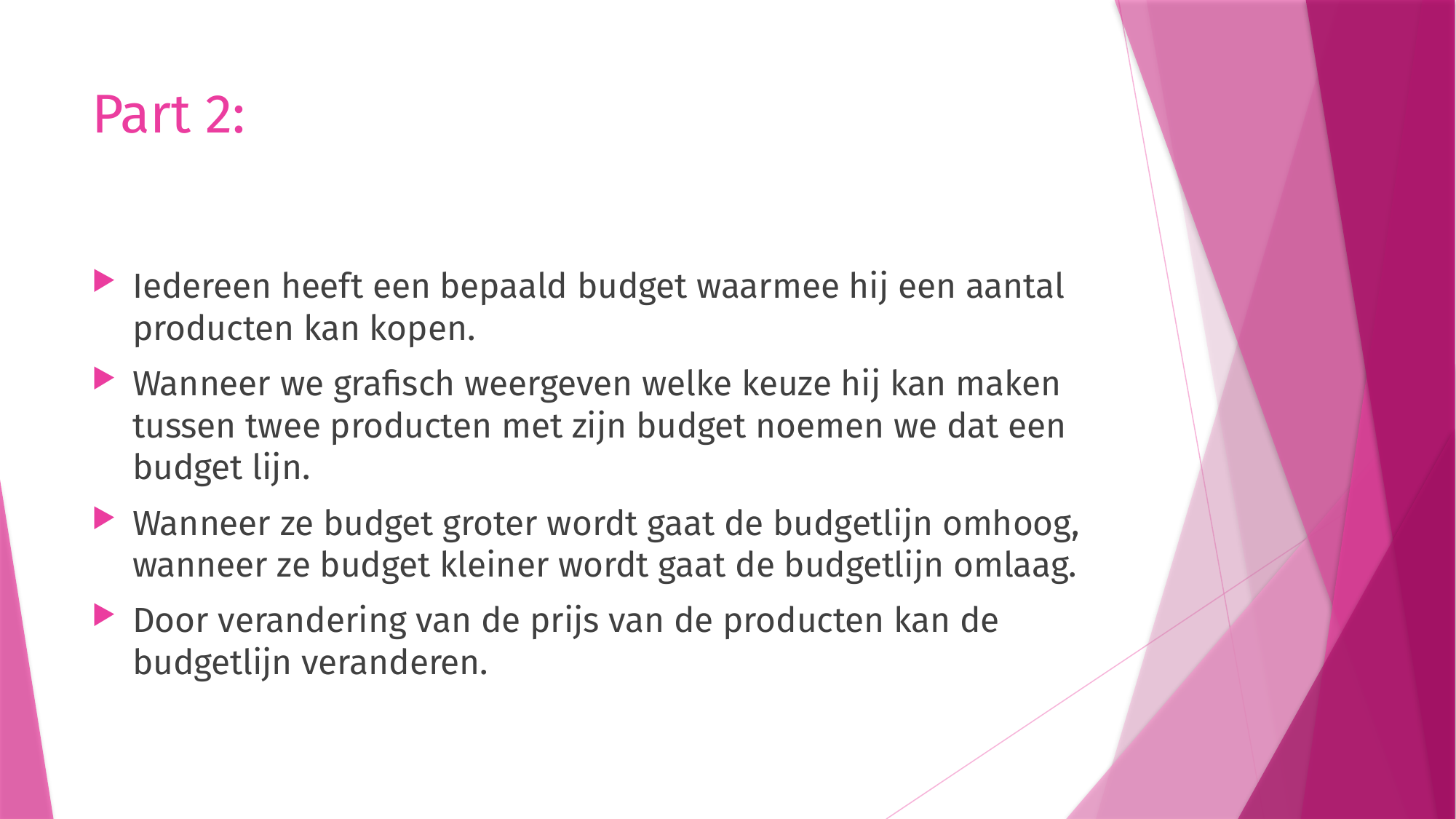

# Part 2:
Iedereen heeft een bepaald budget waarmee hij een aantal producten kan kopen.
Wanneer we grafisch weergeven welke keuze hij kan maken tussen twee producten met zijn budget noemen we dat een budget lijn.
Wanneer ze budget groter wordt gaat de budgetlijn omhoog, wanneer ze budget kleiner wordt gaat de budgetlijn omlaag.
Door verandering van de prijs van de producten kan de budgetlijn veranderen.